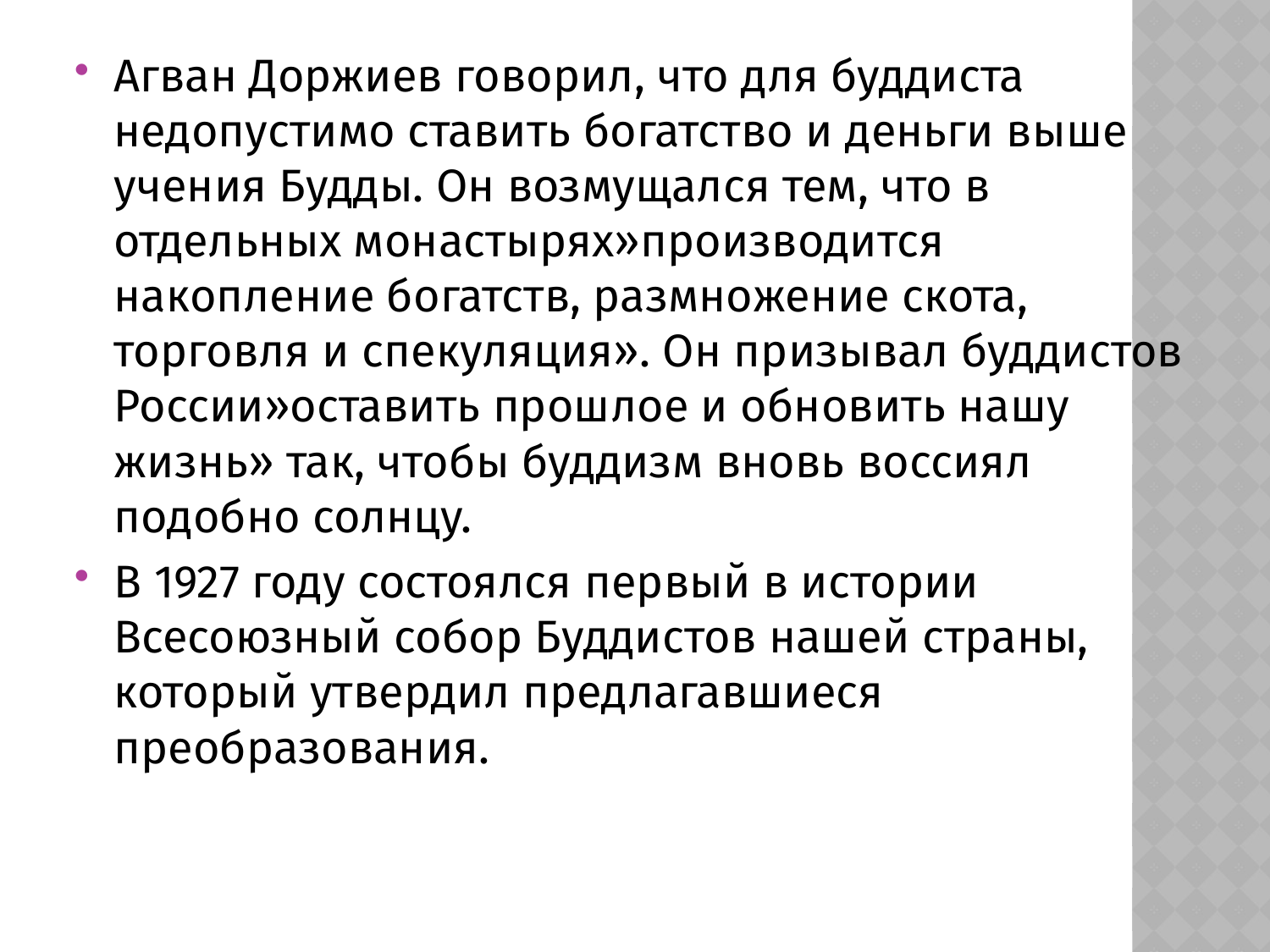

Агван Доржиев говорил, что для буддиста недопустимо ставить богатство и деньги выше учения Будды. Он возмущался тем, что в отдельных монастырях»производится накопление богатств, размножение скота, торговля и спекуляция». Он призывал буддистов России»оставить прошлое и обновить нашу жизнь» так, чтобы буддизм вновь воссиял подобно солнцу.
В 1927 году состоялся первый в истории Всесоюзный собор Буддистов нашей страны, который утвердил предлагавшиеся преобразования.

#